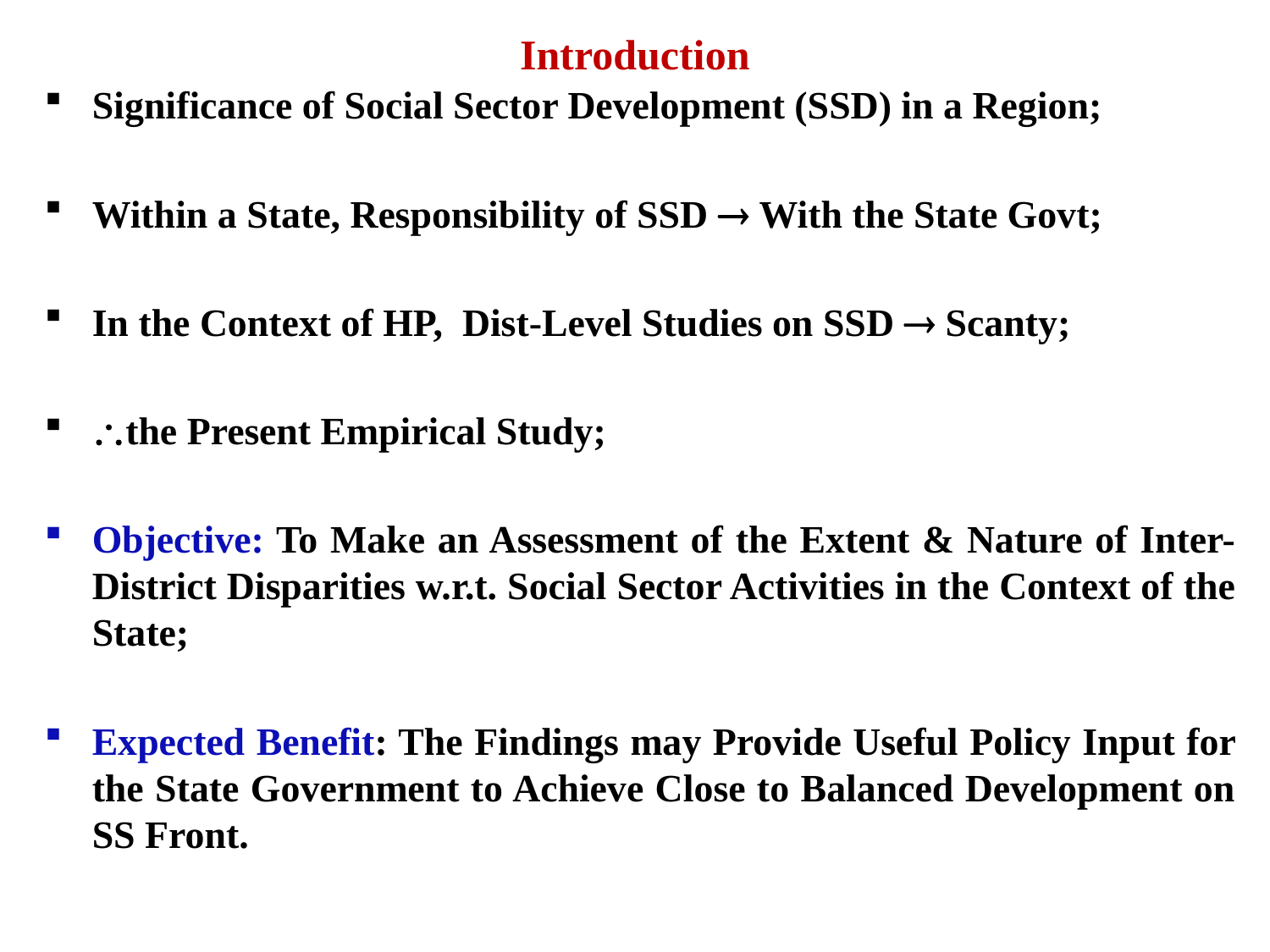

# Introduction
Significance of Social Sector Development (SSD) in a Region;

Within a State, Responsibility of SSD → With the State Govt;

In the Context of HP,  Dist-Level Studies on SSD → Scanty;

∴the Present Empirical Study;

Objective: To Make an Assessment of the Extent & Nature of Inter-District Disparities w.r.t. Social Sector Activities in the Context of the State;

Expected Benefit: The Findings may Provide Useful Policy Input for the State Government to Achieve Close to Balanced Development on SS Front.